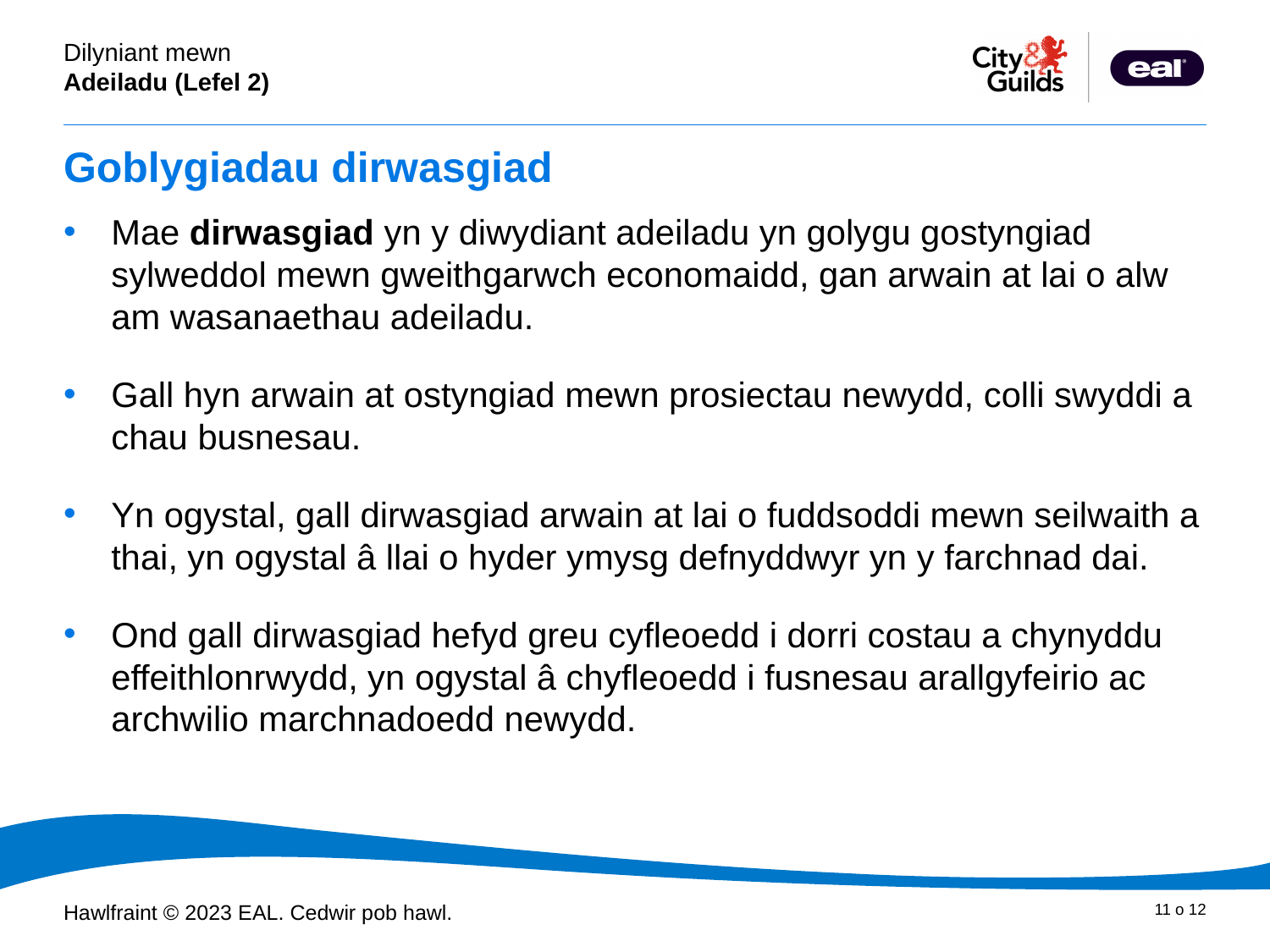

# Goblygiadau dirwasgiad
Mae dirwasgiad yn y diwydiant adeiladu yn golygu gostyngiad sylweddol mewn gweithgarwch economaidd, gan arwain at lai o alw am wasanaethau adeiladu.
Gall hyn arwain at ostyngiad mewn prosiectau newydd, colli swyddi a chau busnesau.
Yn ogystal, gall dirwasgiad arwain at lai o fuddsoddi mewn seilwaith a thai, yn ogystal â llai o hyder ymysg defnyddwyr yn y farchnad dai.
Ond gall dirwasgiad hefyd greu cyfleoedd i dorri costau a chynyddu effeithlonrwydd, yn ogystal â chyfleoedd i fusnesau arallgyfeirio ac archwilio marchnadoedd newydd.